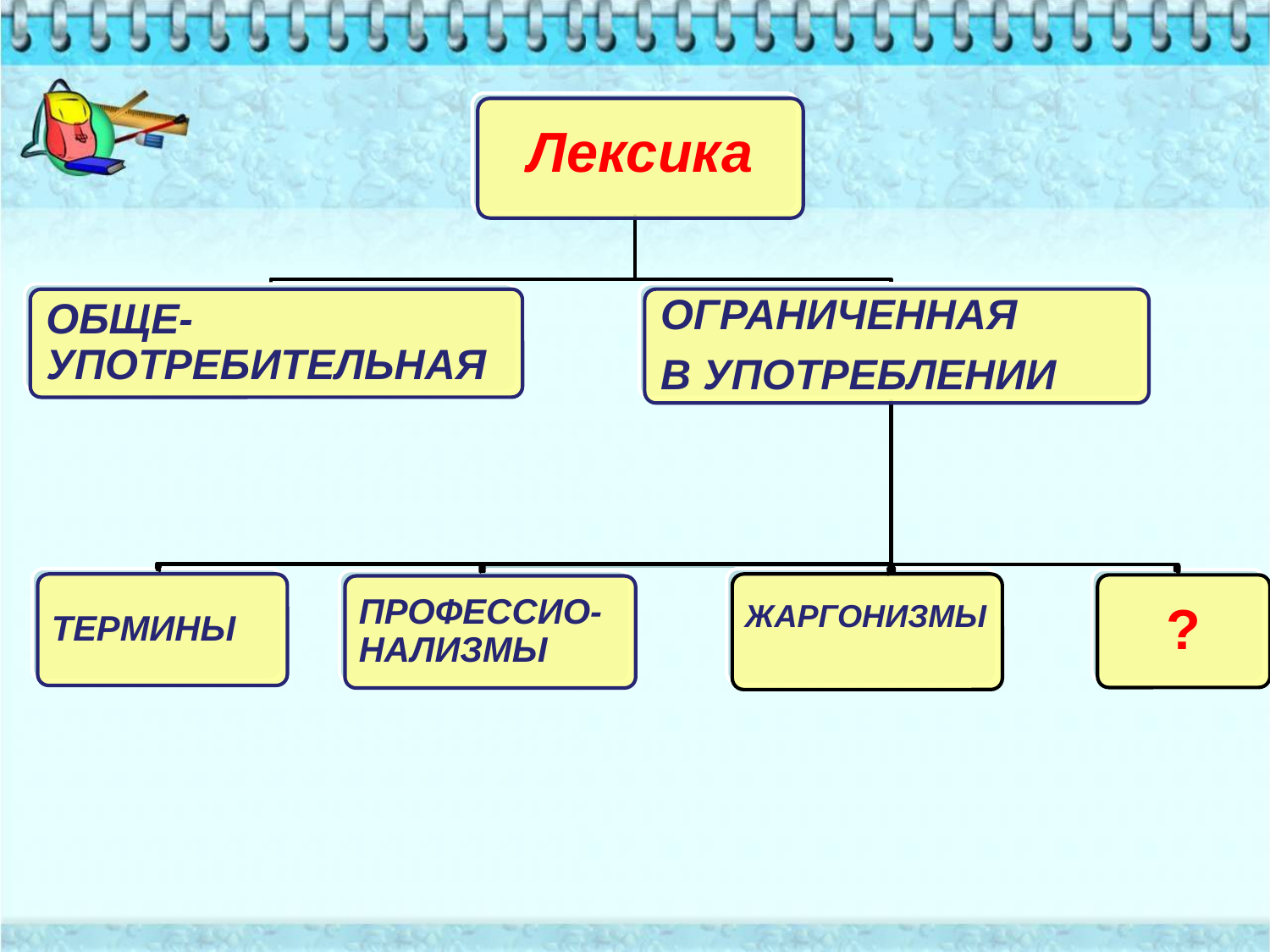

#
Лексика

ОБЩЕ-УПОТРЕБИТЕЛЬНАЯ
ОГРАНИЧЕННАЯ
В УПОТРЕБЛЕНИИ
ТЕРМИНЫ
ПРОФЕССИО-НАЛИЗМЫ
?
ЖАРГОНИЗМЫ